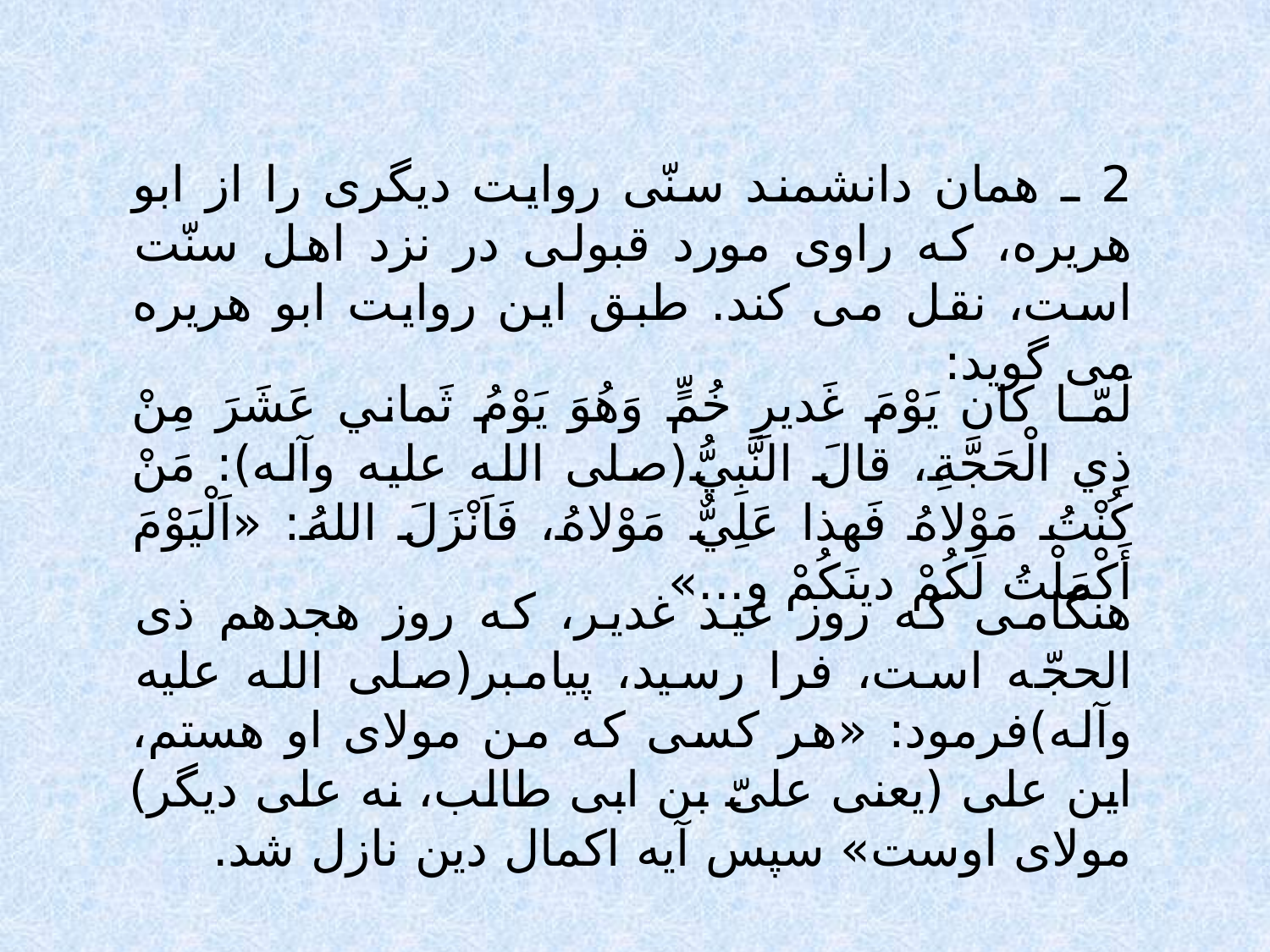

2 ـ همان دانشمند سنّى روايت ديگرى را از ابو هريره، كه راوى مورد قبولى در نزد اهل سنّت است، نقل مى كند. طبق اين روايت ابو هريره مى گويد:
لَمّـا كان يَوْمَ غَديرِ خُمٍّ وَهُوَ يَوْمُ ثَماني عَشَرَ مِنْ ذِي الْحَجَّةِ، قالَ النَّبِيُّ(صلى الله عليه وآله): مَنْ كُنْتُ مَوْلاهُ فَهذا عَلِيٌّ مَوْلاهُ، فَاَنْزَلَ اللهُ: «اَلْيَوْمَ أَكْمَلْتُ لَكُمْ دينَكُمْ و...»
هنگامى كه روز عيد غدير، كه روز هجدهم ذى الحجّه است، فرا رسيد، پيامبر(صلى الله عليه وآله)فرمود: «هر كسى كه من مولاى او هستم، اين على (يعنى علىّ بن ابى طالب، نه على ديگر) مولاى اوست» سپس آيه اكمال دين نازل شد.